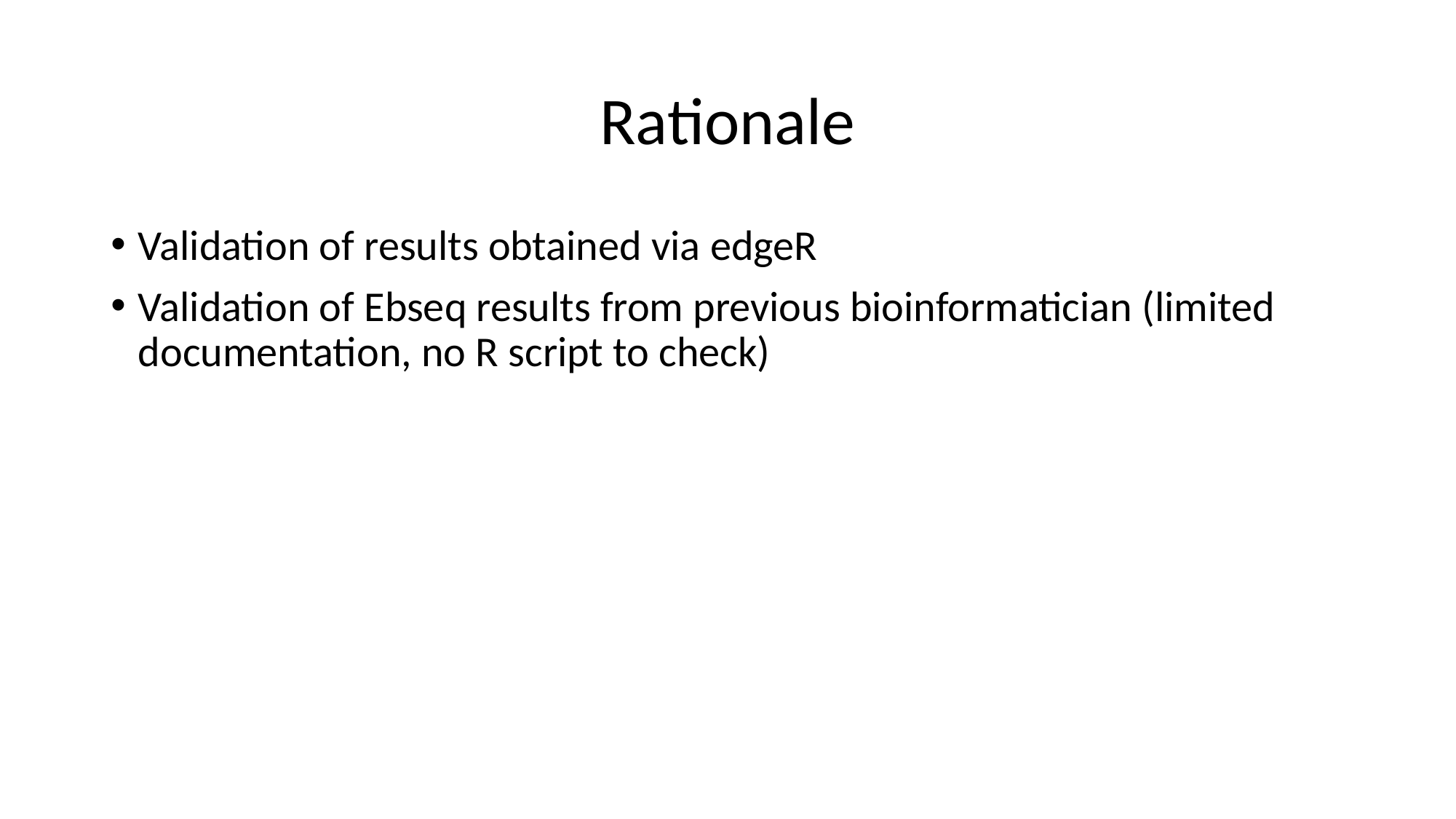

# Rationale
Validation of results obtained via edgeR
Validation of Ebseq results from previous bioinformatician (limited documentation, no R script to check)